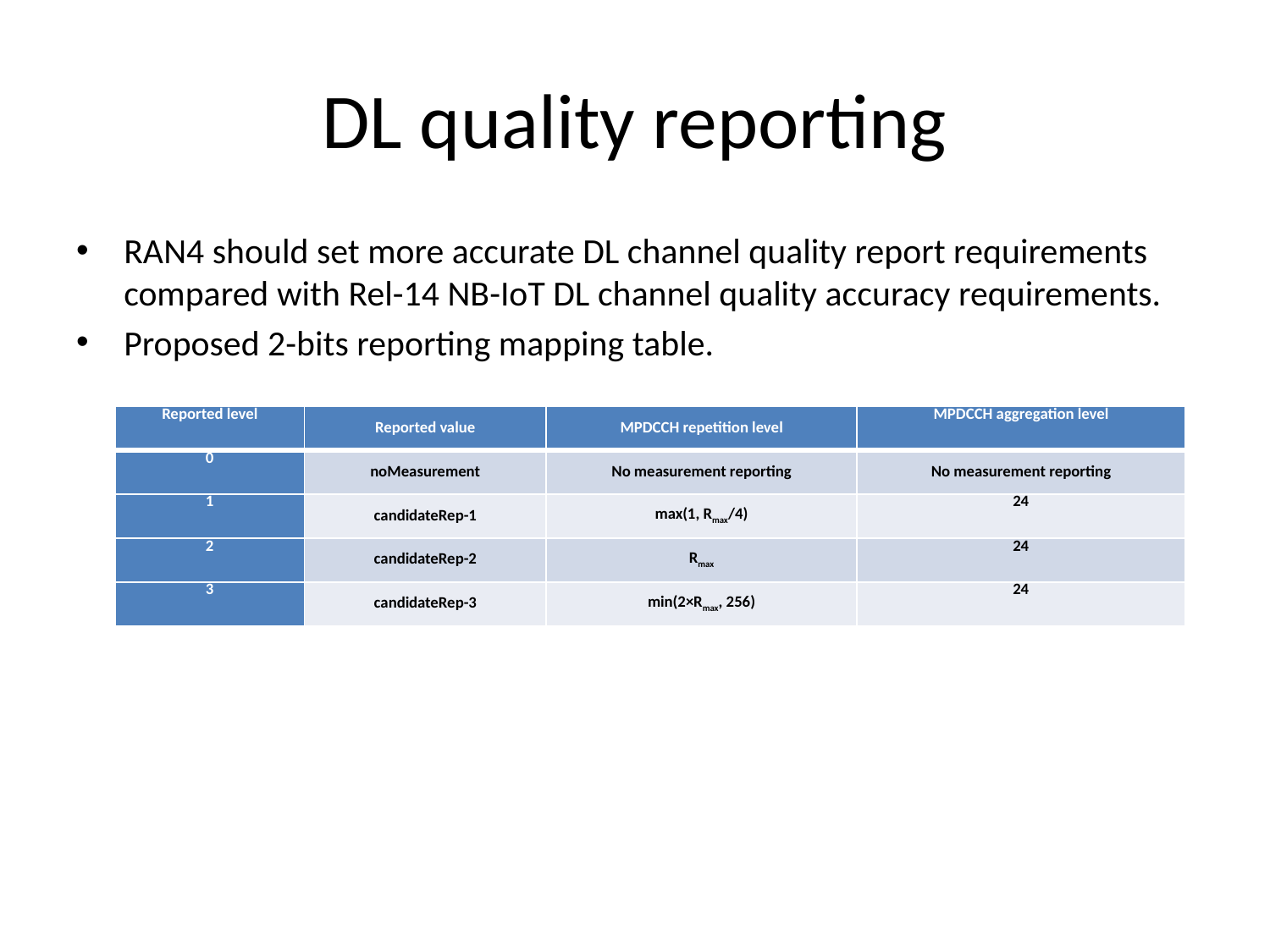

# DL quality reporting
RAN4 should set more accurate DL channel quality report requirements compared with Rel-14 NB-IoT DL channel quality accuracy requirements.
Proposed 2-bits reporting mapping table.

| Reported level | Reported value | MPDCCH repetition level | MPDCCH aggregation level |
| --- | --- | --- | --- |
| 0 | noMeasurement | No measurement reporting | No measurement reporting |
| 1 | candidateRep-1 | max(1, Rmax/4) | 24 |
| 2 | candidateRep-2 | Rmax | 24 |
| 3 | candidateRep-3 | min(2×Rmax, 256) | 24 |